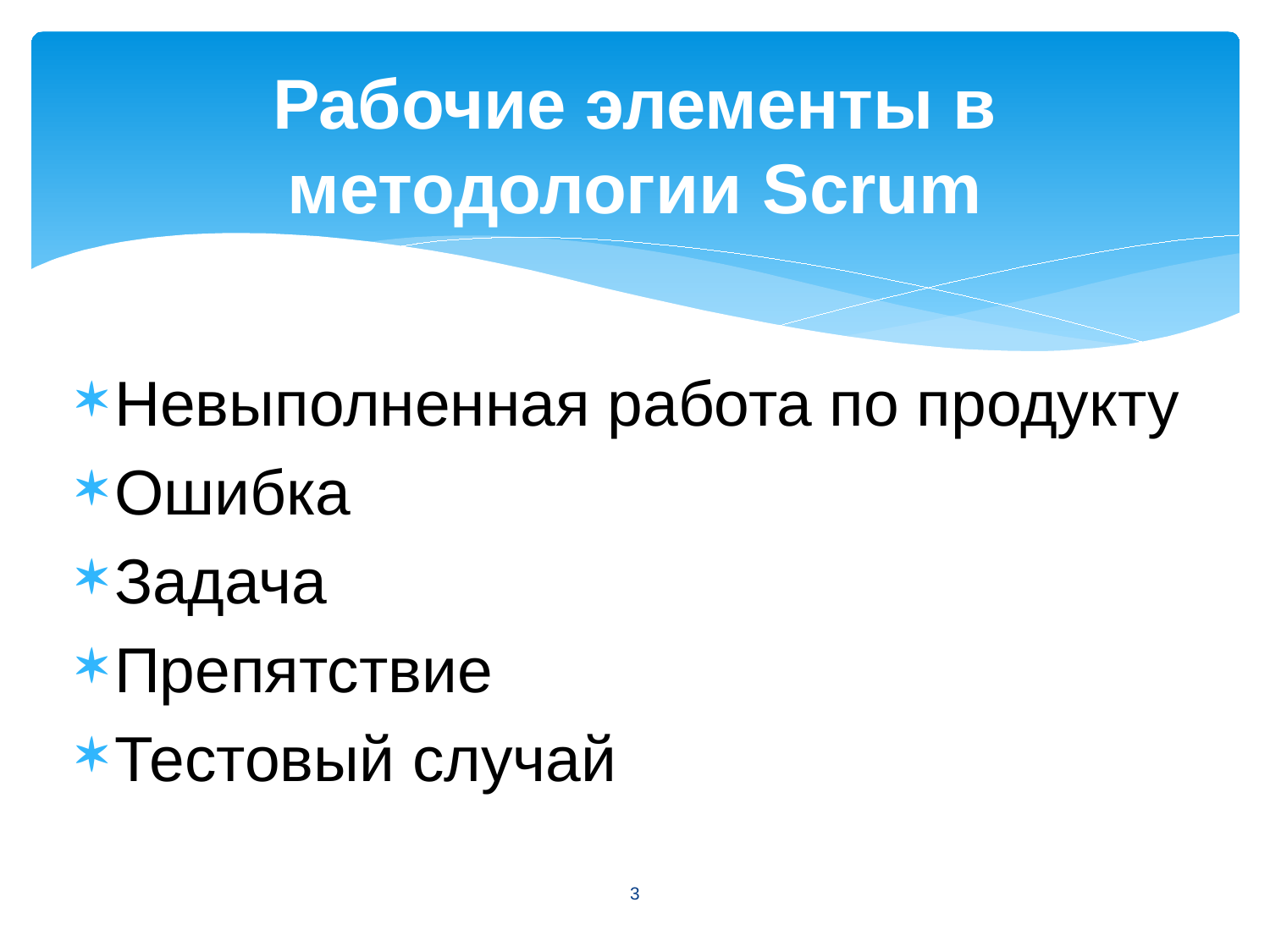

# Рабочие элементы в методологии Scrum
Невыполненная работа по продукту
Ошибка
Задача
Препятствие
Тестовый случай

3